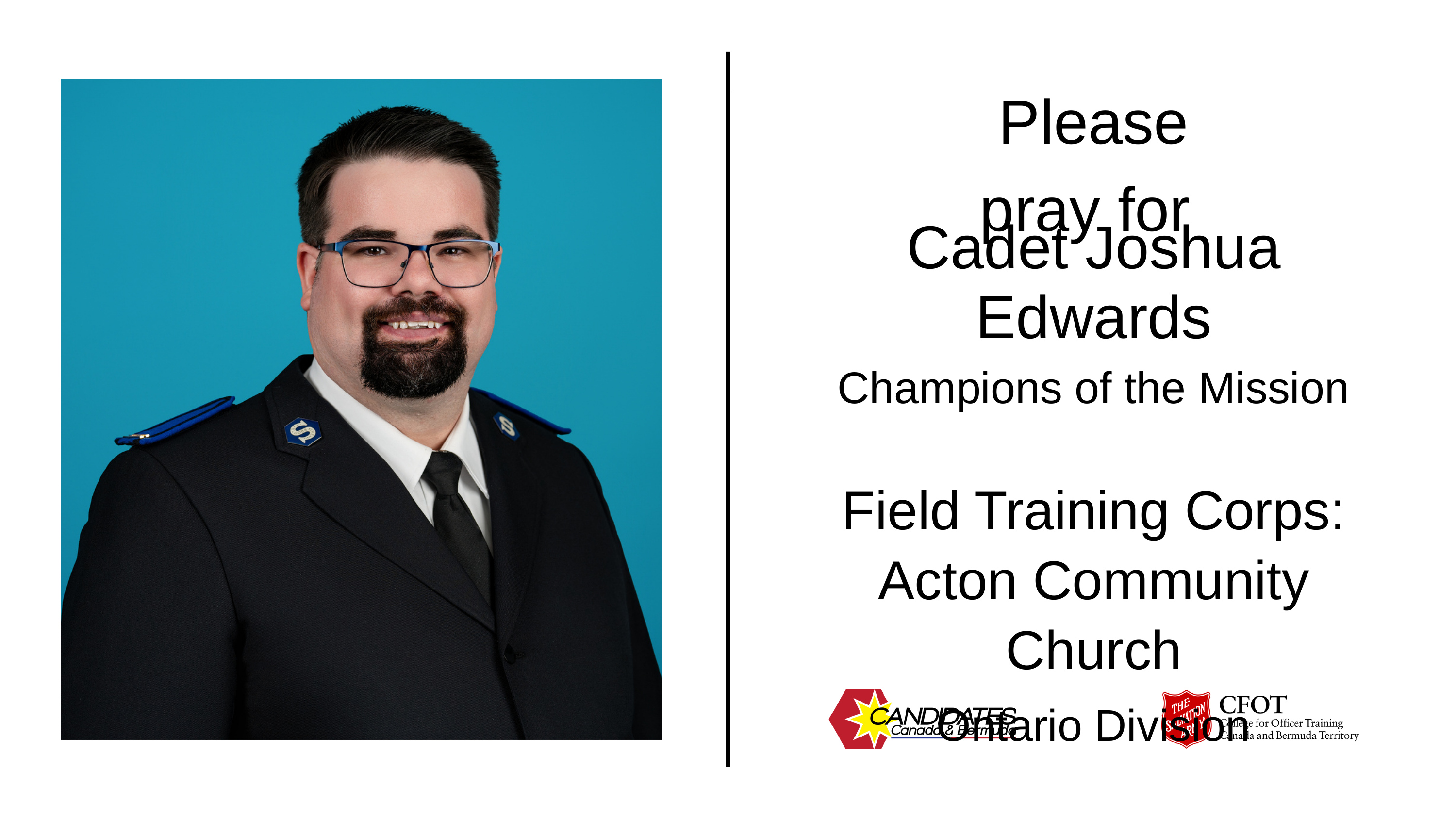

Please pray for

Cadet Joshua Edwards
Champions of the Mission

Field Training Corps:
Acton Community Church
Ontario Division